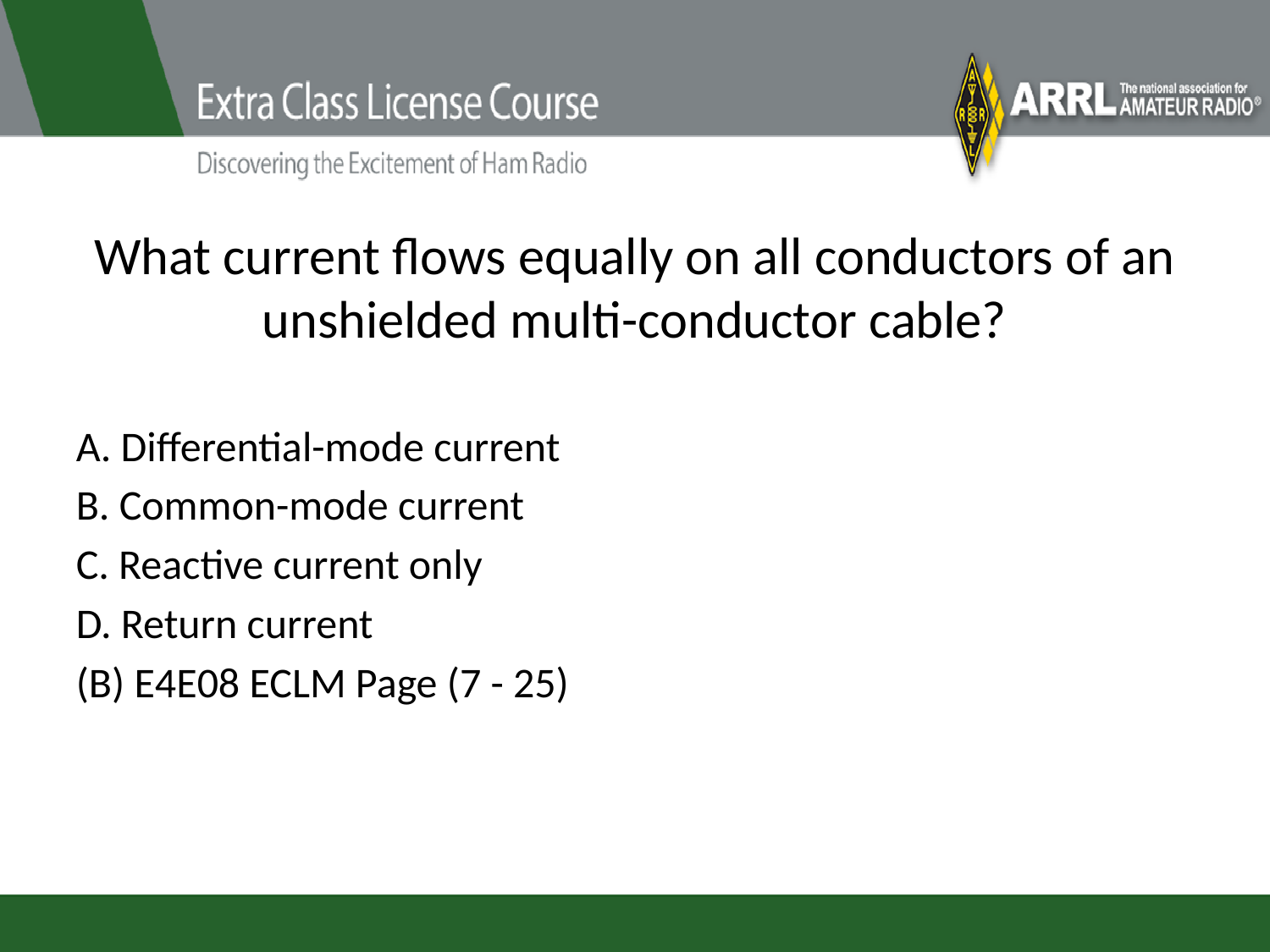

# What current flows equally on all conductors of an unshielded multi-conductor cable?
A. Differential-mode current
B. Common-mode current
C. Reactive current only
D. Return current
(B) E4E08 ECLM Page (7 - 25)